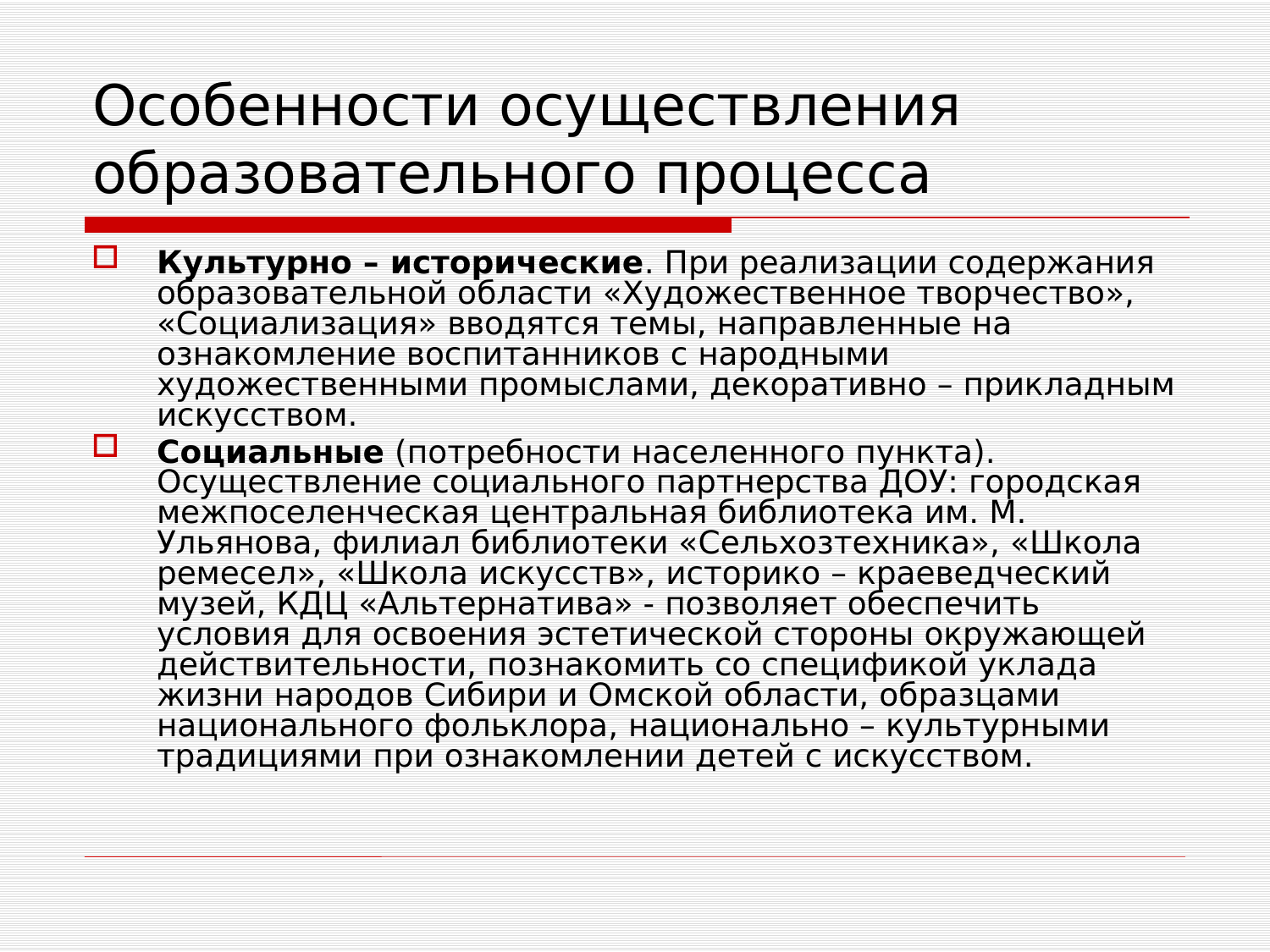

# Особенности осуществления образовательного процесса
Культурно – исторические. При реализации содержания образовательной области «Художественное творчество», «Социализация» вводятся темы, направленные на ознакомление воспитанников с народными художественными промыслами, декоративно – прикладным искусством.
Социальные (потребности населенного пункта). Осуществление социального партнерства ДОУ: городская межпоселенческая центральная библиотека им. М. Ульянова, филиал библиотеки «Сельхозтехника», «Школа ремесел», «Школа искусств», историко – краеведческий музей, КДЦ «Альтернатива» - позволяет обеспечить условия для освоения эстетической стороны окружающей действительности, познакомить со спецификой уклада жизни народов Сибири и Омской области, образцами национального фольклора, национально – культурными традициями при ознакомлении детей с искусством.